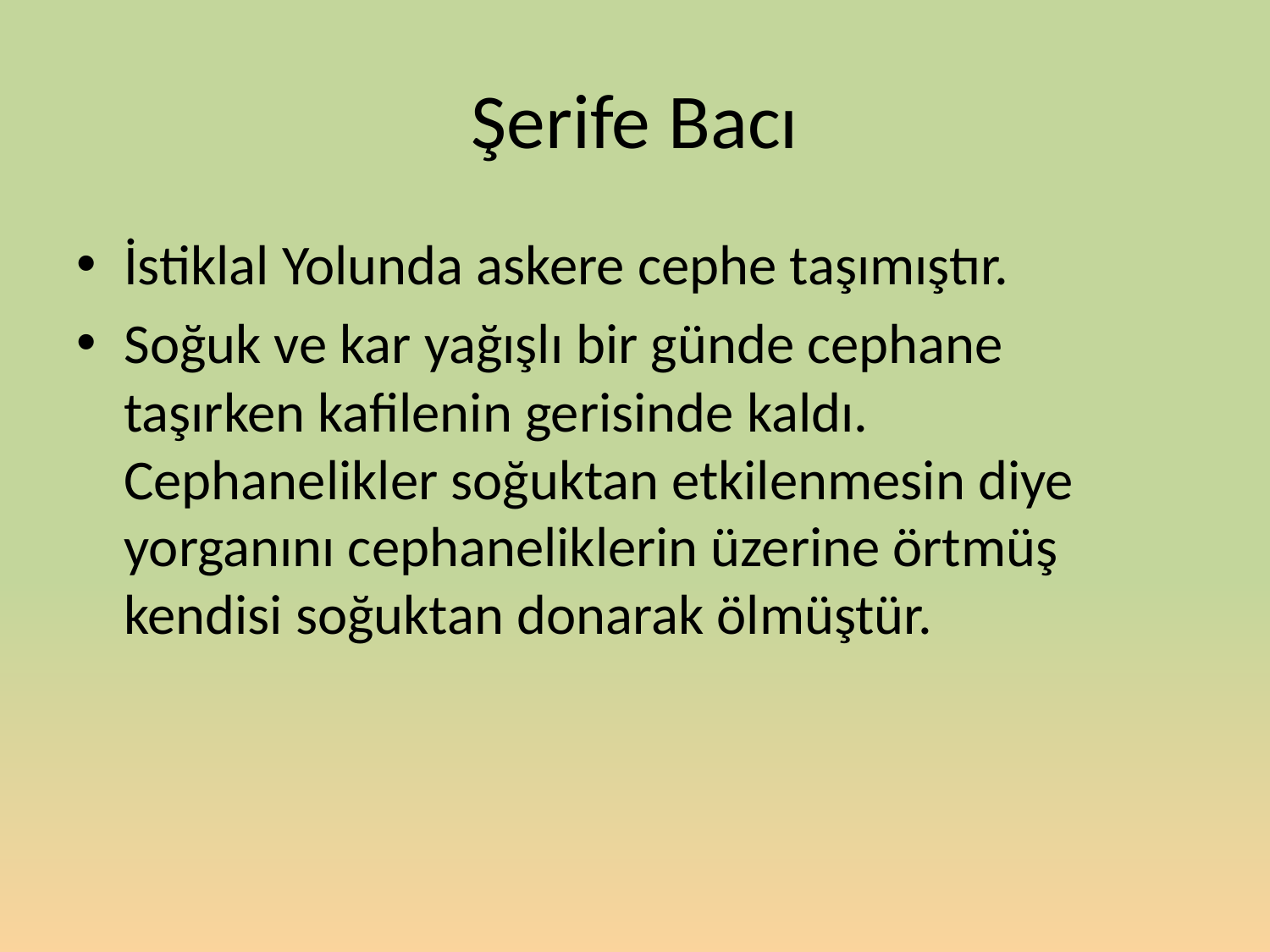

# Şerife Bacı
İstiklal Yolunda askere cephe taşımıştır.
Soğuk ve kar yağışlı bir günde cephane taşırken kafilenin gerisinde kaldı. Cephanelikler soğuktan etkilenmesin diye yorganını cephaneliklerin üzerine örtmüş kendisi soğuktan donarak ölmüştür.